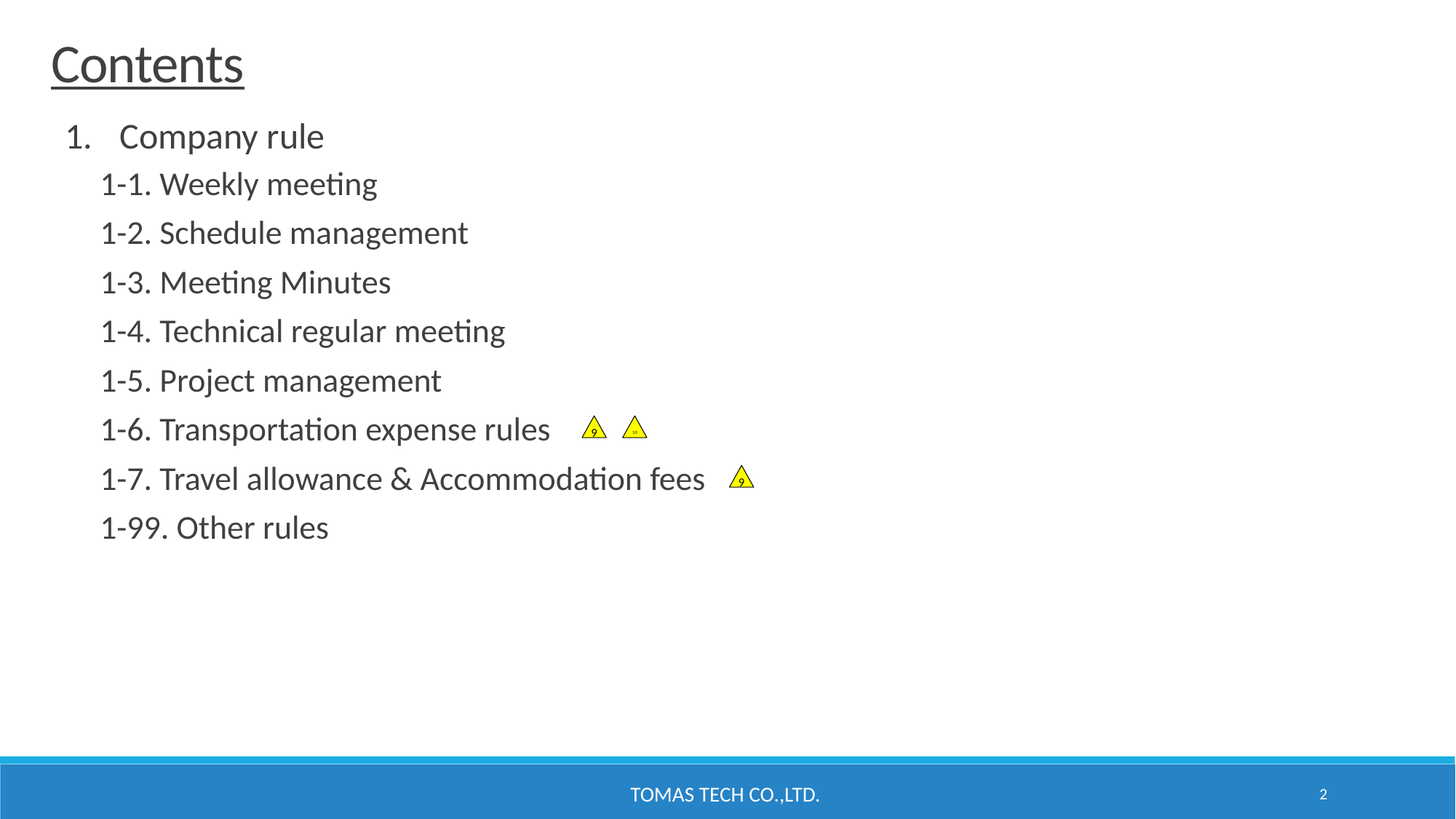

Contents
Company rule
1-1. Weekly meeting
1-2. Schedule management
1-3. Meeting Minutes
1-4. Technical regular meeting
1-5. Project management
1-6. Transportation expense rules
1-7. Travel allowance & Accommodation fees
1-99. Other rules

9
10
9
TOMAS TECH CO.,LTD.
2